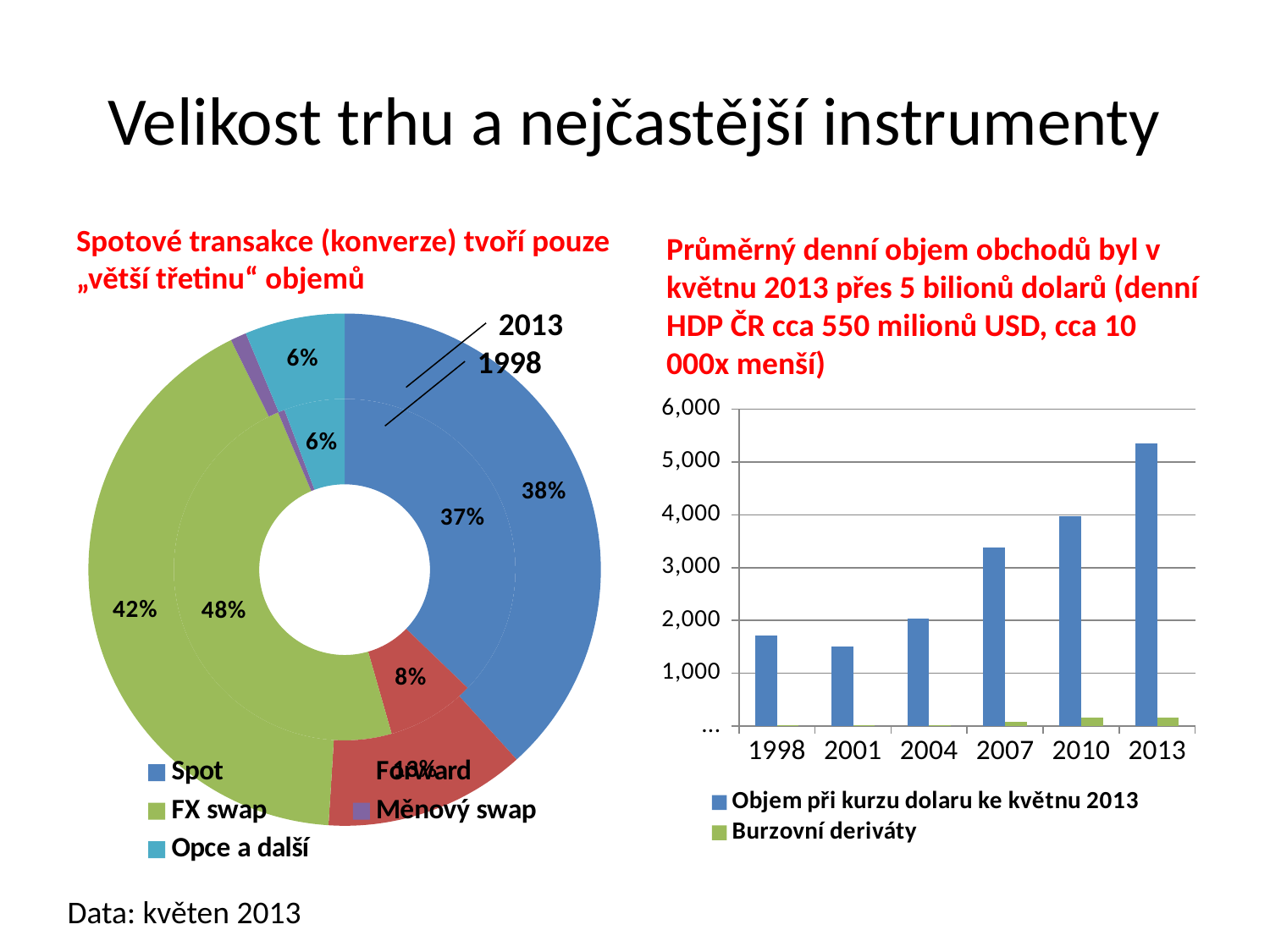

# Velikost trhu a nejčastější instrumenty
Spotové transakce (konverze) tvoří pouze „větší třetinu“ objemů
2013
Průměrný denní objem obchodů byl v květnu 2013 přes 5 bilionů dolarů (denní HDP ČR cca 550 milionů USD, cca 10 000x menší)

### Chart

| Category |  |  |
|---|---|---|
| Spot | 567.810778495725 | 2046.16431951508 |
| Forward | 127.667436630025 | 679.995460491684 |
| FX swap | 733.806016275684 | 2227.64040747123 |
| Měnový swap | 9.90179837983216 | 54.0230928285384 |
| Opce a další | 87.4765857603884 | 336.745059785457 |
1998

[unsupported chart]

Data: květen 2013